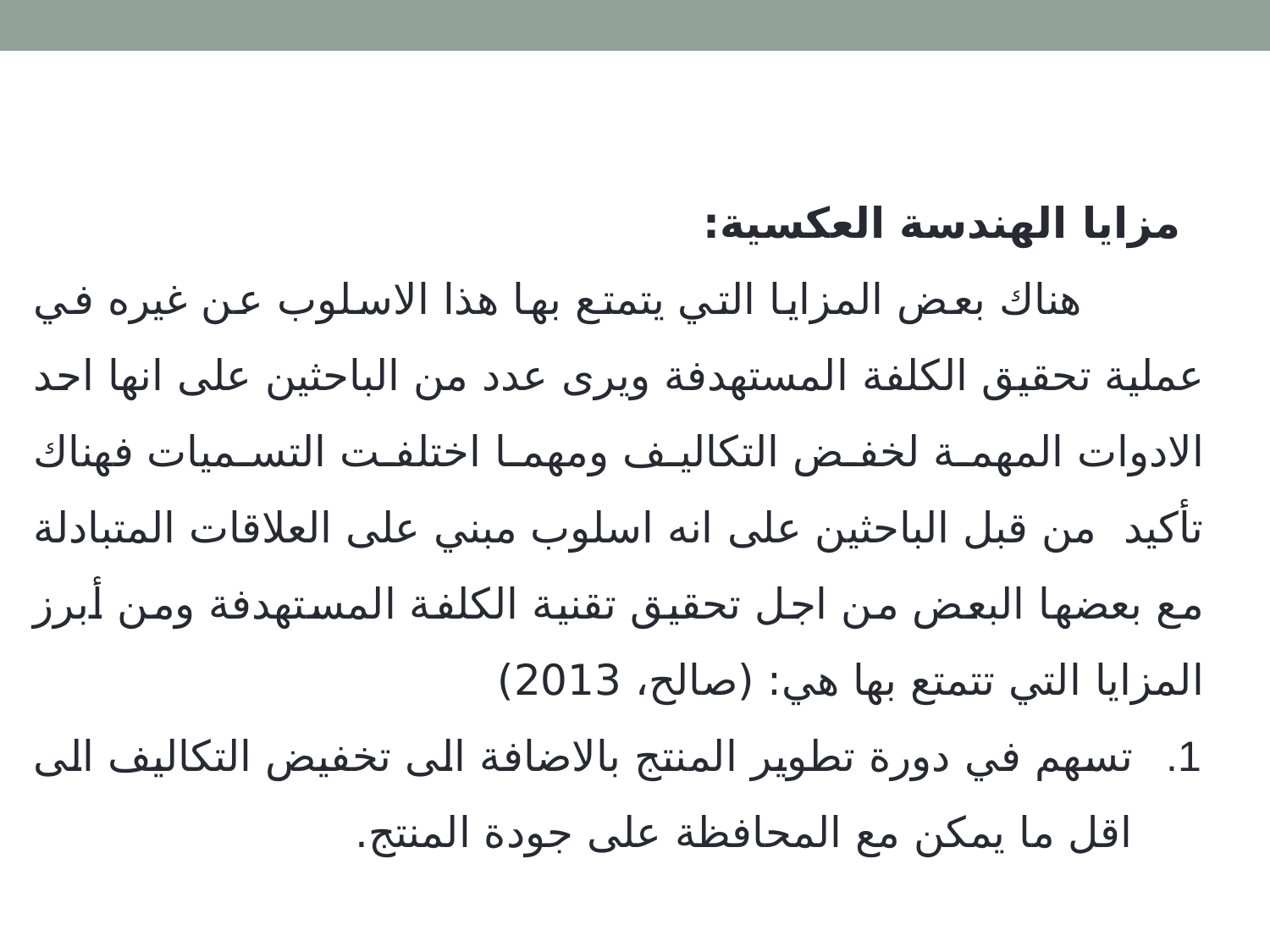

مزايا الهندسة العكسية:
         هناك بعض المزايا التي يتمتع بها هذا الاسلوب عن غيره في عملية تحقيق الكلفة المستهدفة ويرى عدد من الباحثين على انها احد الادوات المهمة لخفض التكاليف ومهما اختلفت التسميات فهناك تأكيد  من قبل الباحثين على انه اسلوب مبني على العلاقات المتبادلة مع بعضها البعض من اجل تحقيق تقنية الكلفة المستهدفة ومن أبرز المزايا التي تتمتع بها هي: (صالح، 2013)
تسهم في دورة تطوير المنتج بالاضافة الى تخفيض التكاليف الى اقل ما يمكن مع المحافظة على جودة المنتج.